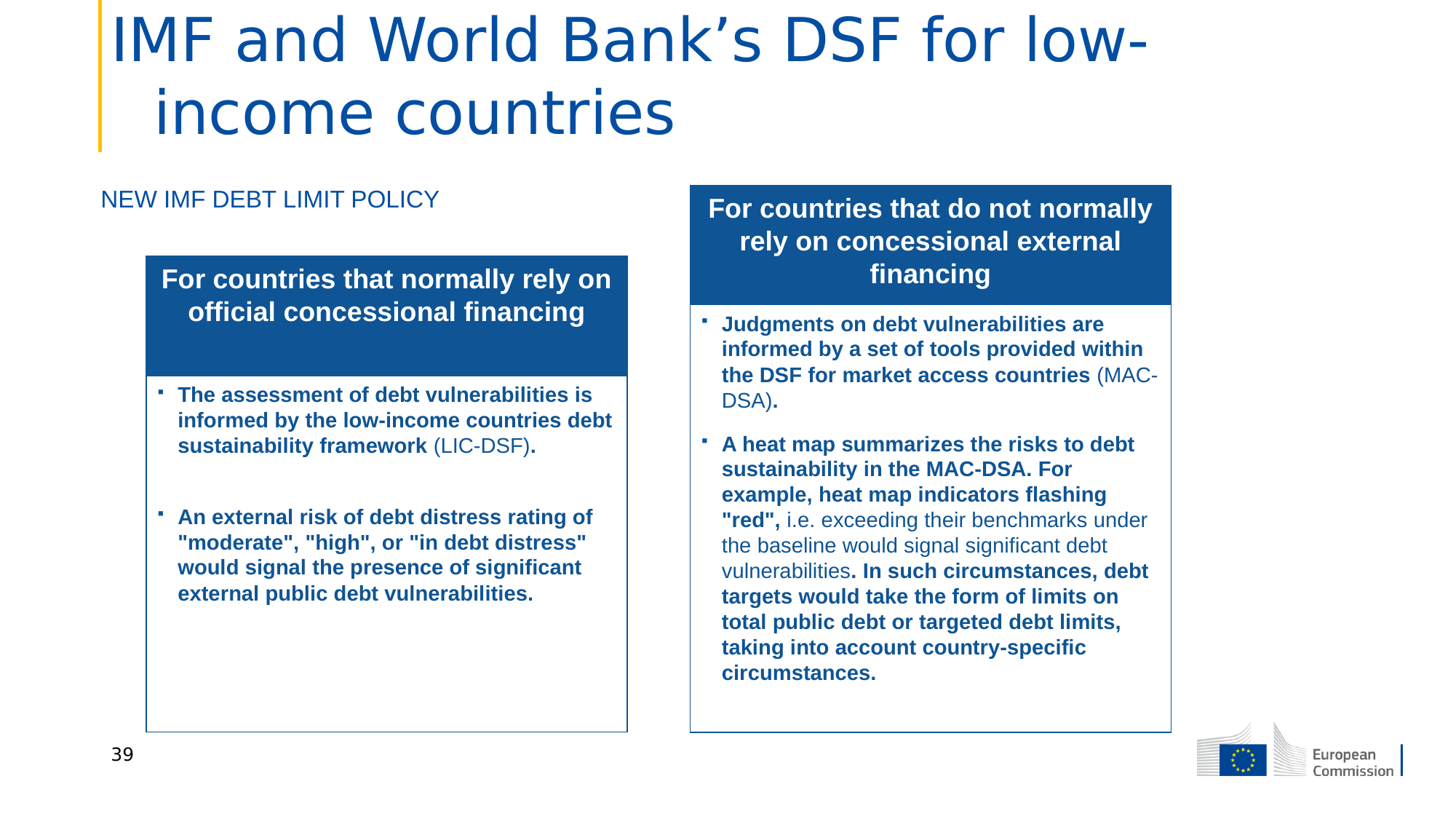

IMF and World Bank’s DSF for low-income countries
# New imf debt limit policy
For countries that do not normally rely on concessional external financing
Judgments on debt vulnerabilities are informed by a set of tools provided within the DSF for market access countries (MAC-DSA).
A heat map summarizes the risks to debt sustainability in the MAC-DSA. For example, heat map indicators flashing "red", i.e. exceeding their benchmarks under the baseline would signal significant debt vulnerabilities. In such circumstances, debt targets would take the form of limits on total public debt or targeted debt limits, taking into account country-specific circumstances.
For countries that normally rely on official concessional financing
The assessment of debt vulnerabilities is informed by the low-income countries debt sustainability framework (LIC-DSF).
An external risk of debt distress rating of "moderate", "high", or "in debt distress" would signal the presence of significant external public debt vulnerabilities.
39